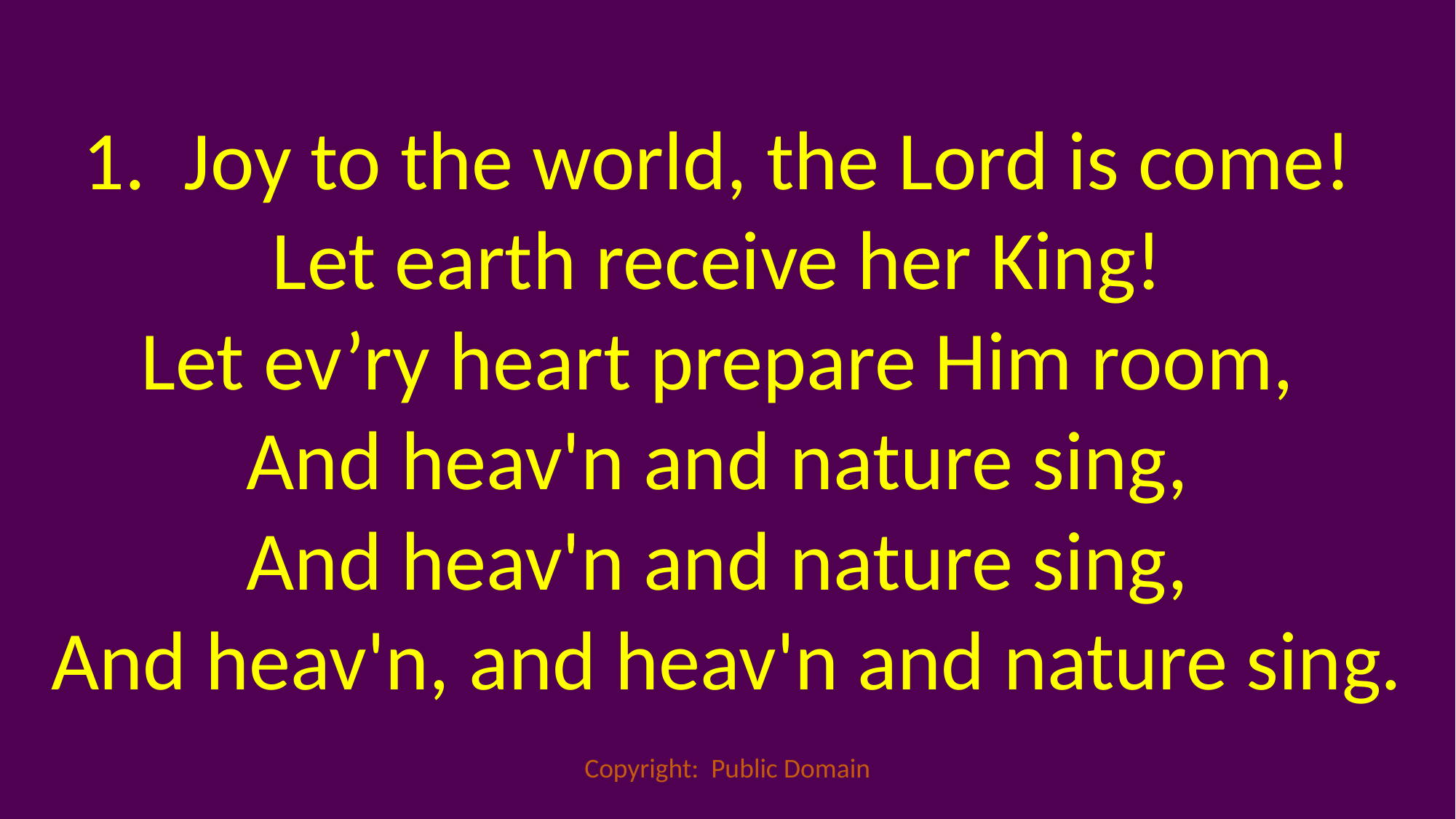

Joy to the world, the Lord is come!
Let earth receive her King!
Let ev’ry heart prepare Him room,
And heav'n and nature sing,
And heav'n and nature sing,
And heav'n, and heav'n and nature sing.
Copyright:  Public Domain